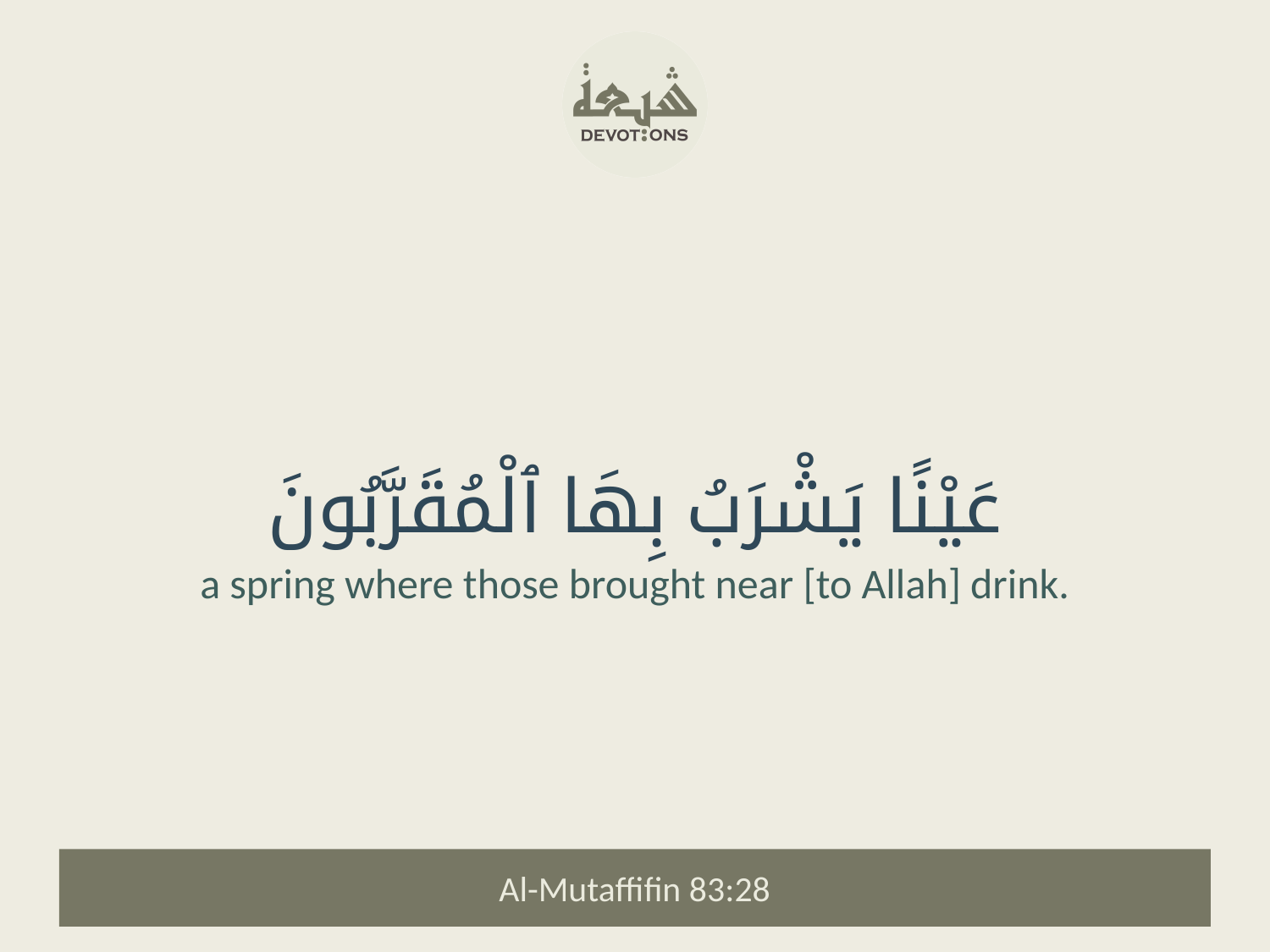

عَيْنًا يَشْرَبُ بِهَا ٱلْمُقَرَّبُونَ
a spring where those brought near [to Allah] drink.
Al-Mutaffifin 83:28